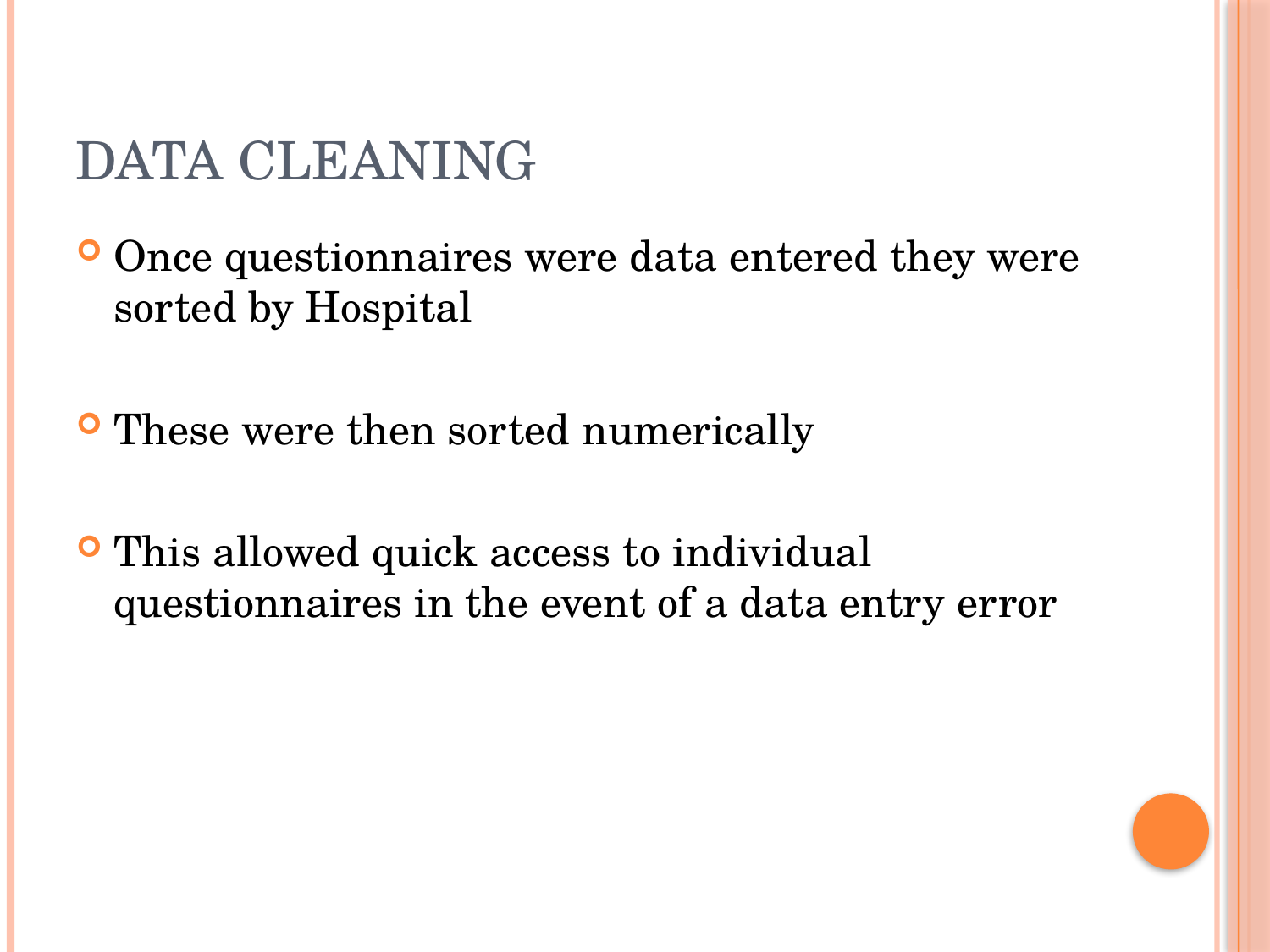

# Data cleaning
Once questionnaires were data entered they were sorted by Hospital

These were then sorted numerically

This allowed quick access to individual questionnaires in the event of a data entry error